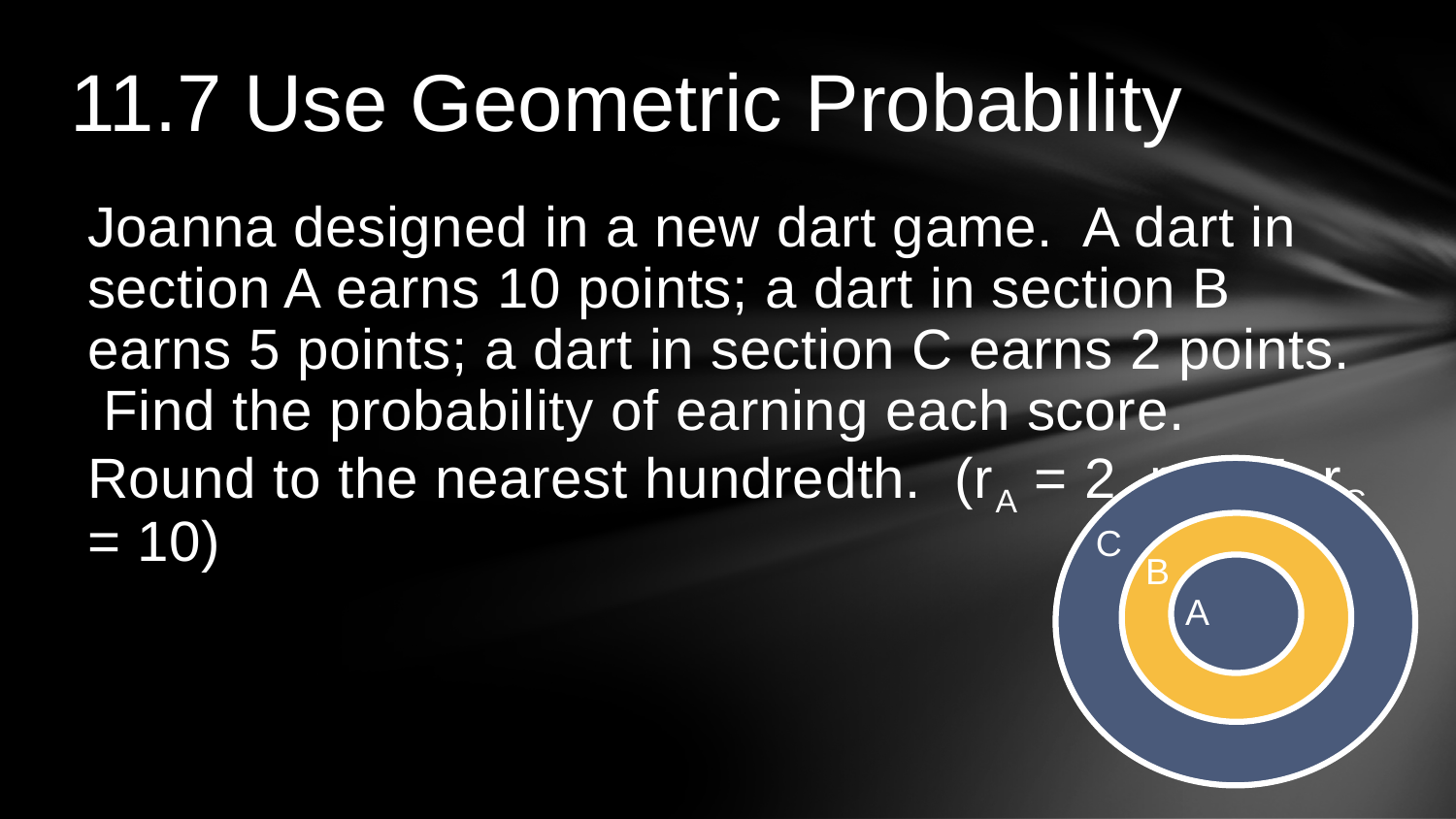

# 11.7 Use Geometric Probability
Joanna designed in a new dart game.  A dart in section A earns 10 points; a dart in section B earns 5 points; a dart in section C earns 2 points.  Find the probability of earning each score.  Round to the nearest hundredth.  (rA = 2, rB = 5, rC = 10)

C
B

A